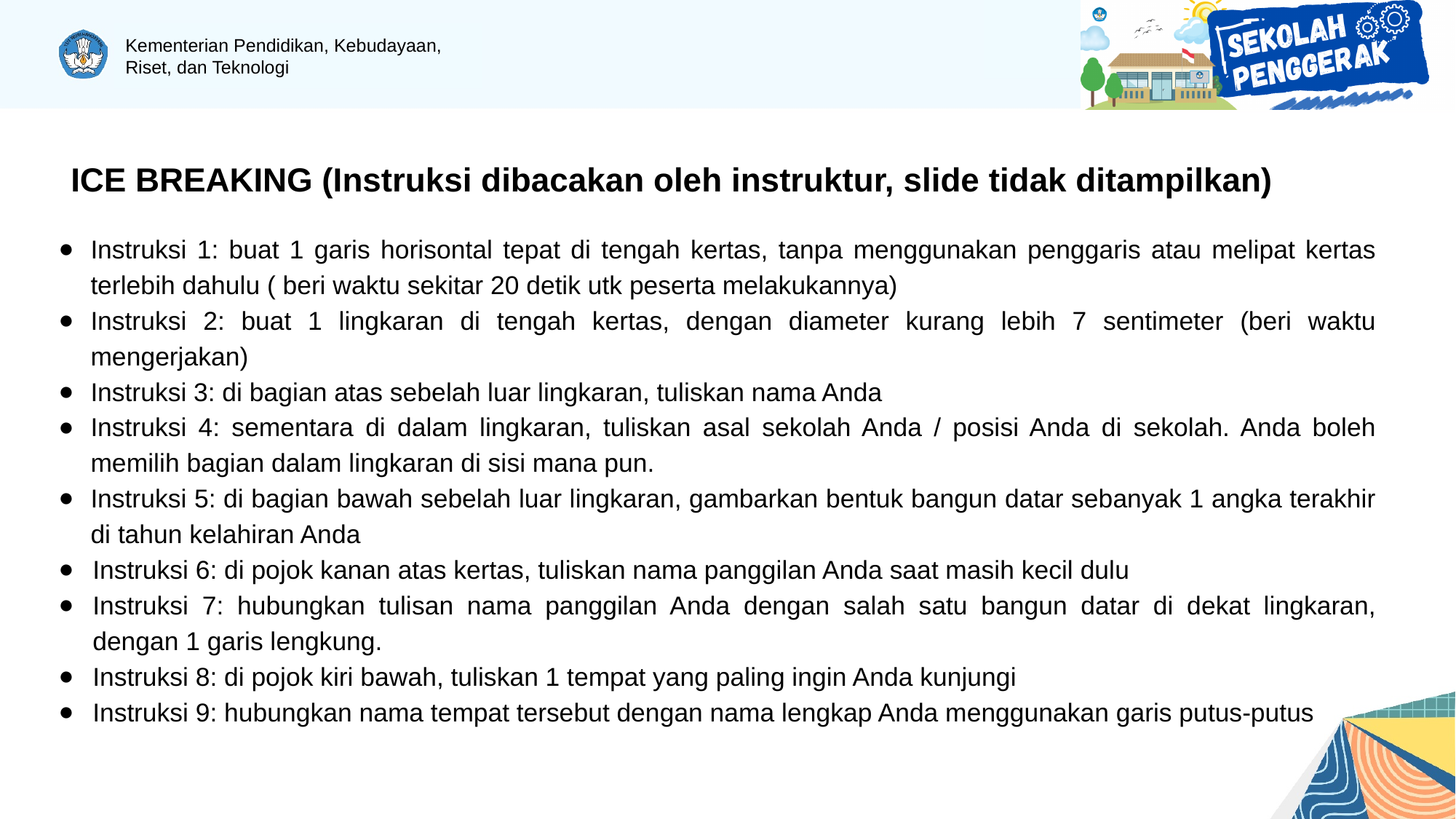

ICE BREAKING (Instruksi dibacakan oleh instruktur, slide tidak ditampilkan)
Instruksi 1: buat 1 garis horisontal tepat di tengah kertas, tanpa menggunakan penggaris atau melipat kertas terlebih dahulu ( beri waktu sekitar 20 detik utk peserta melakukannya)
Instruksi 2: buat 1 lingkaran di tengah kertas, dengan diameter kurang lebih 7 sentimeter (beri waktu mengerjakan)
Instruksi 3: di bagian atas sebelah luar lingkaran, tuliskan nama Anda
Instruksi 4: sementara di dalam lingkaran, tuliskan asal sekolah Anda / posisi Anda di sekolah. Anda boleh memilih bagian dalam lingkaran di sisi mana pun.
Instruksi 5: di bagian bawah sebelah luar lingkaran, gambarkan bentuk bangun datar sebanyak 1 angka terakhir di tahun kelahiran Anda
Instruksi 6: di pojok kanan atas kertas, tuliskan nama panggilan Anda saat masih kecil dulu
Instruksi 7: hubungkan tulisan nama panggilan Anda dengan salah satu bangun datar di dekat lingkaran, dengan 1 garis lengkung.
Instruksi 8: di pojok kiri bawah, tuliskan 1 tempat yang paling ingin Anda kunjungi
Instruksi 9: hubungkan nama tempat tersebut dengan nama lengkap Anda menggunakan garis putus-putus